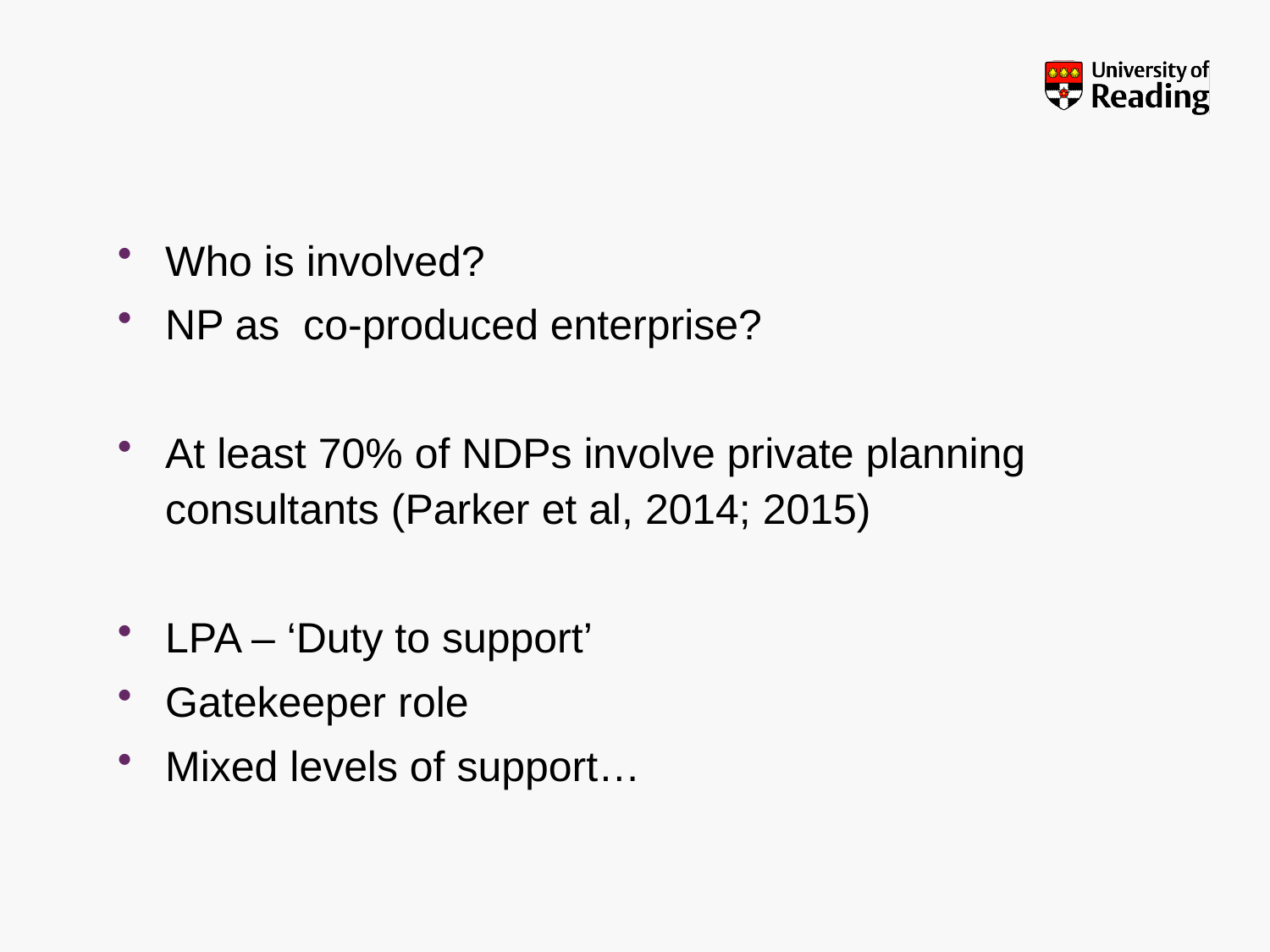

Who is involved?
NP as  co-produced enterprise?

At least 70% of NDPs involve private planning consultants (Parker et al, 2014; 2015)

LPA – ‘Duty to support’
Gatekeeper role
Mixed levels of support…